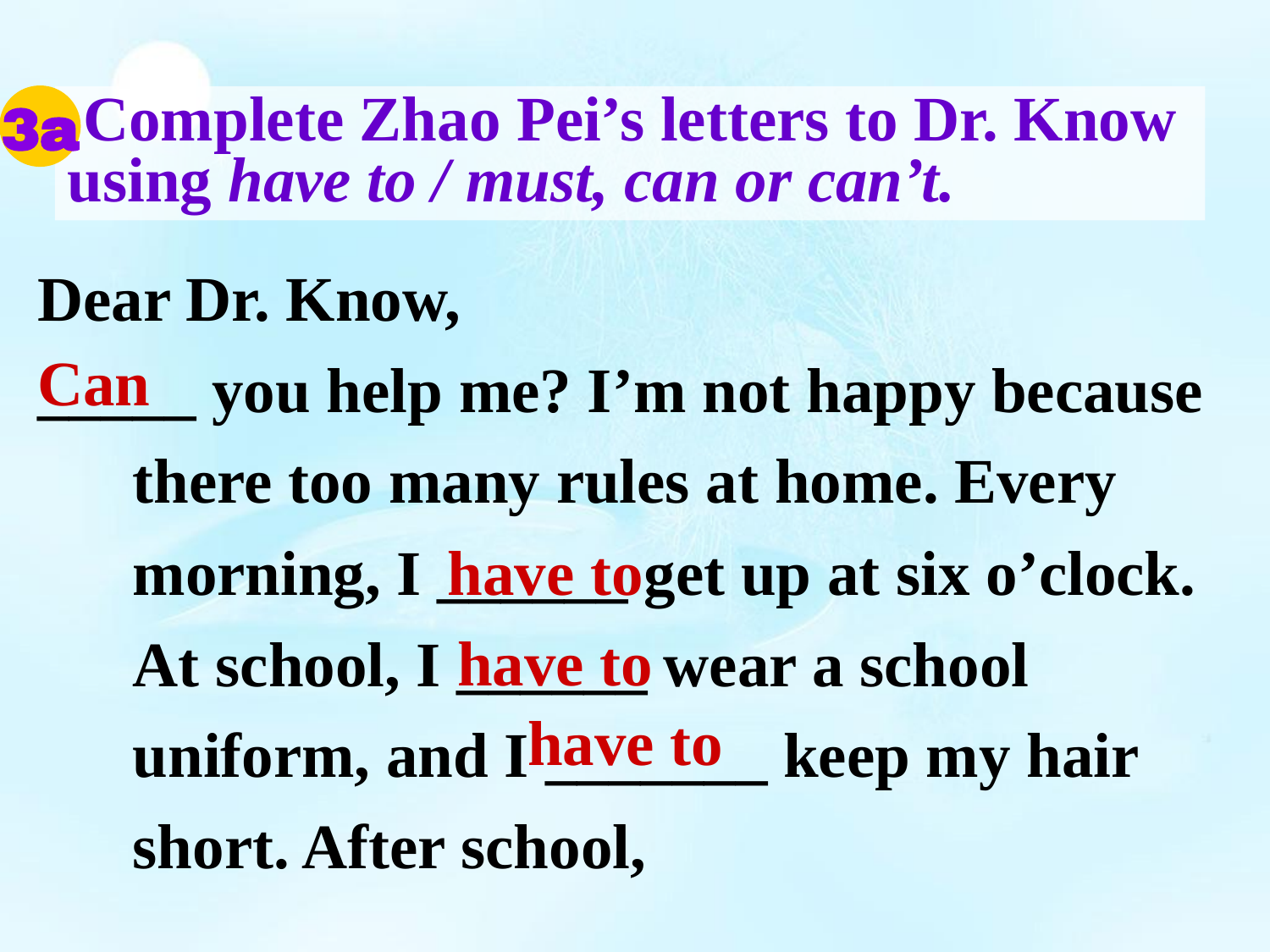

3a
 Complete Zhao Pei’s letters to Dr. Know using have to / must, can or can’t.
Dear Dr. Know,
_____ you help me? I’m not happy because there too many rules at home. Every morning, I ______ get up at six o’clock. At school, I ______ wear a school uniform, and I _______ keep my hair short. After school,
Can
have to
have to
have to